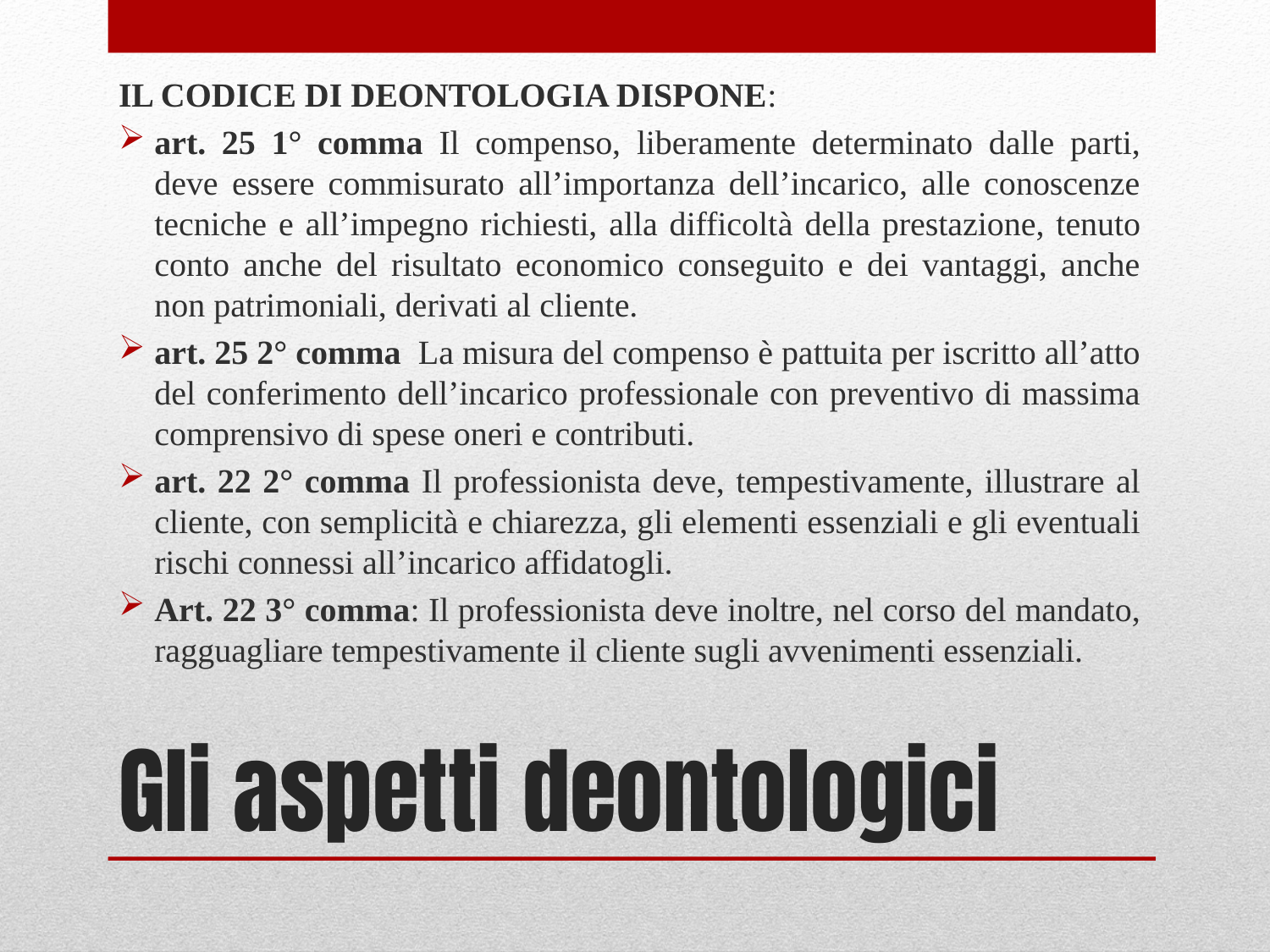

IL CODICE DI DEONTOLOGIA DISPONE:
art. 25 1° comma Il compenso, liberamente determinato dalle parti, deve essere commisurato all’importanza dell’incarico, alle conoscenze tecniche e all’impegno richiesti, alla difficoltà della prestazione, tenuto conto anche del risultato economico conseguito e dei vantaggi, anche non patrimoniali, derivati al cliente.
art. 25 2° comma  La misura del compenso è pattuita per iscritto all’atto del conferimento dell’incarico professionale con preventivo di massima comprensivo di spese oneri e contributi.
art. 22 2° comma Il professionista deve, tempestivamente, illustrare al cliente, con semplicità e chiarezza, gli elementi essenziali e gli eventuali rischi connessi all’incarico affidatogli.
Art. 22 3° comma: Il professionista deve inoltre, nel corso del mandato, ragguagliare tempestivamente il cliente sugli avvenimenti essenziali.

# Gli aspetti deontologici